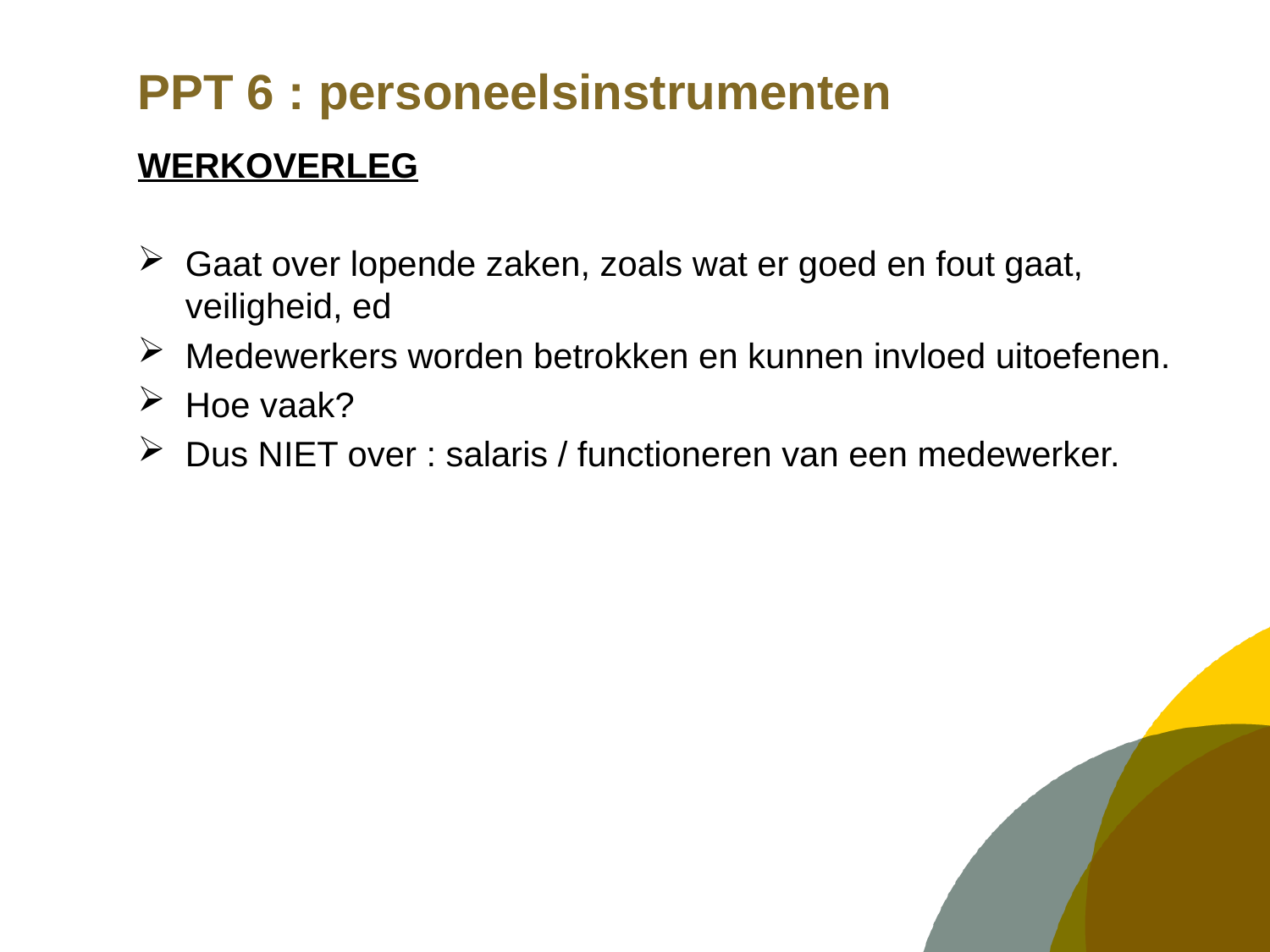

# PPT 6 : personeelsinstrumenten
WERKOVERLEG

Gaat over lopende zaken, zoals wat er goed en fout gaat, veiligheid, ed
Medewerkers worden betrokken en kunnen invloed uitoefenen.
Hoe vaak?
Dus NIET over : salaris / functioneren van een medewerker.